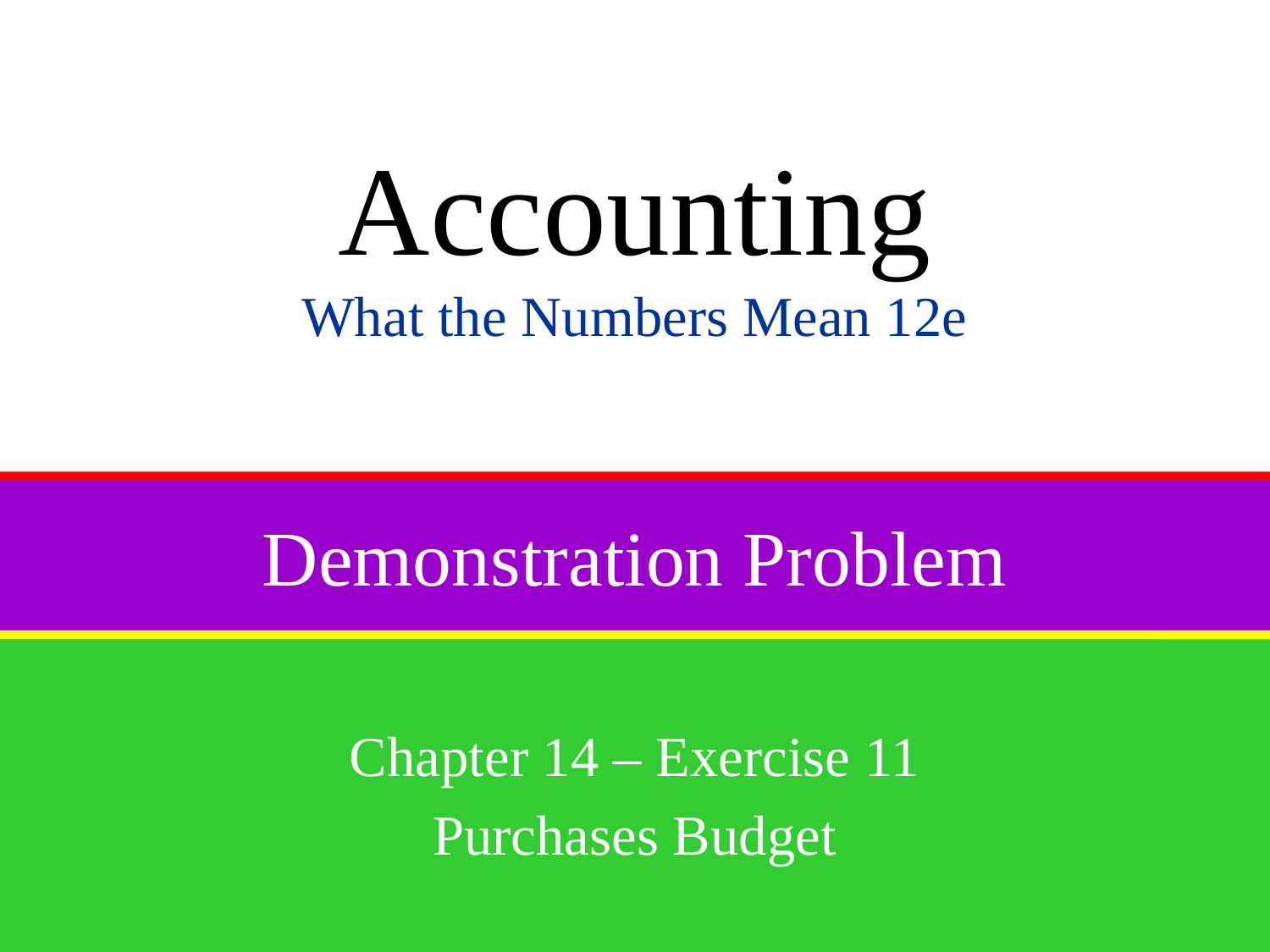

Accounting
What the Numbers Mean 12e
# Demonstration Problem

Chapter 14 – Exercise 11
Purchases Budget